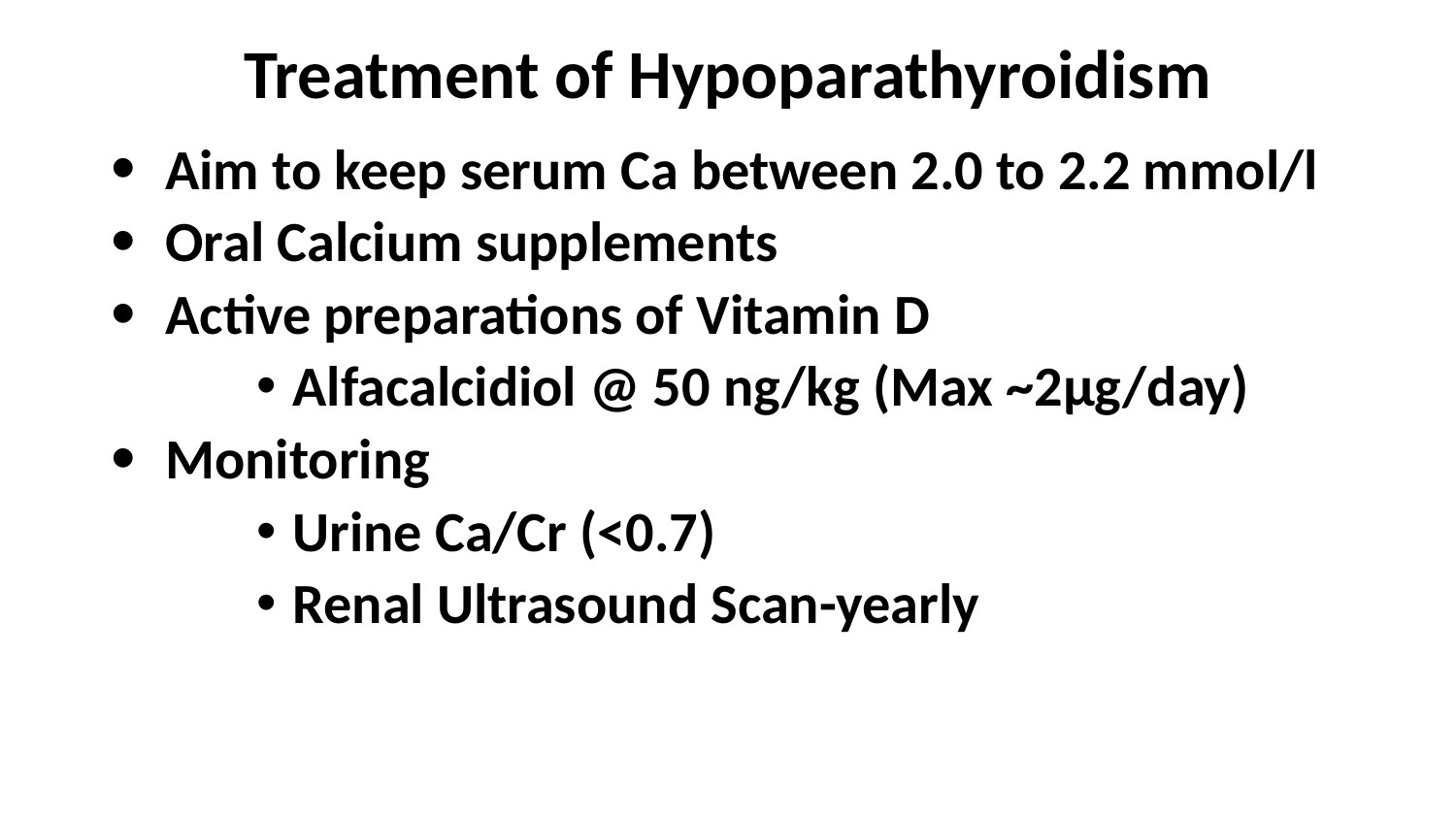

Treatment of Hypoparathyroidism

Aim to keep serum Ca between 2.0 to 2.2 mmol/l
Oral Calcium supplements
Active preparations of Vitamin D
Alfacalcidiol @ 50 ng/kg (Max ~2µg/day)
Monitoring
Urine Ca/Cr (<0.7)
Renal Ultrasound Scan-yearly